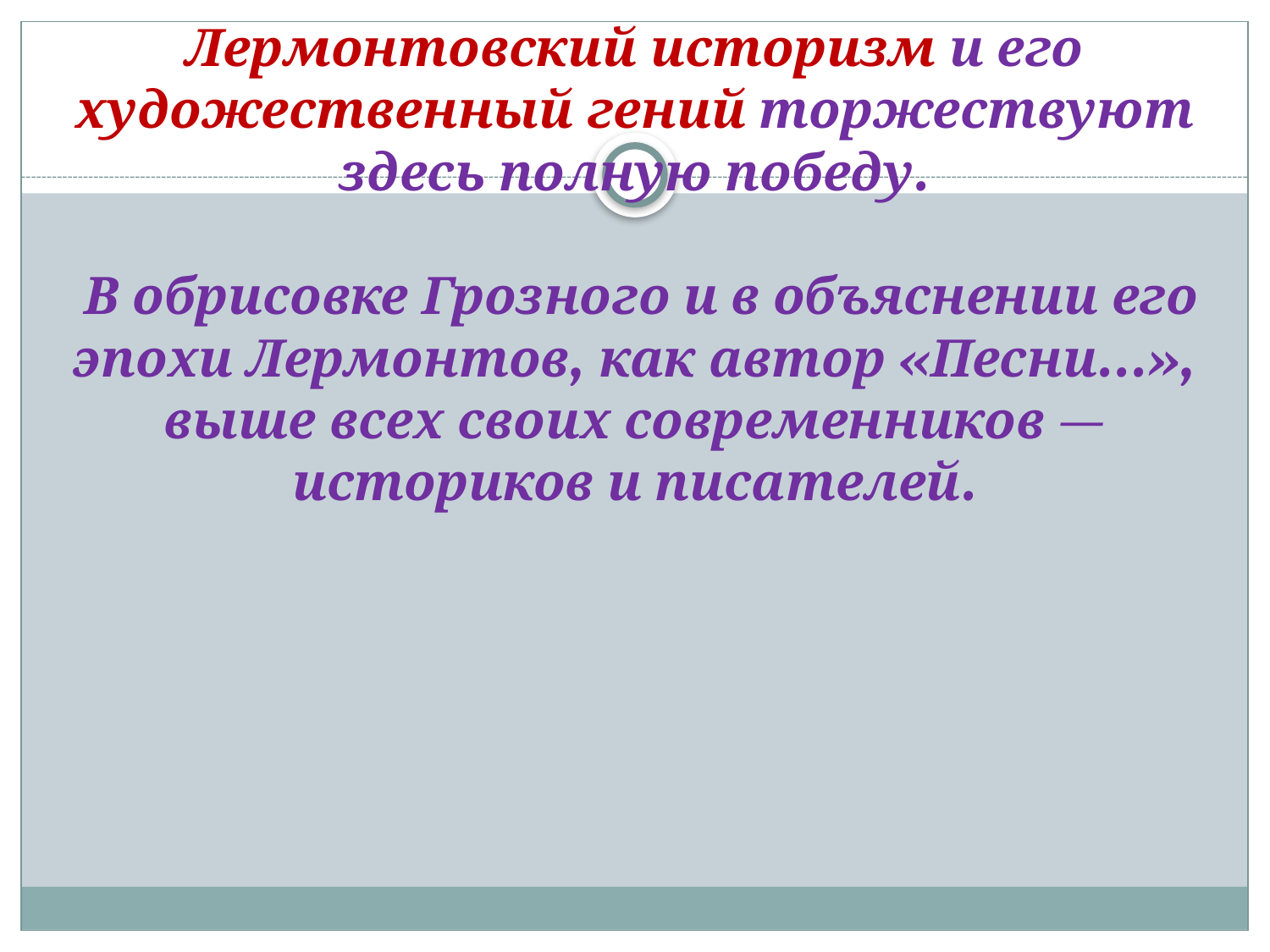

# Лермонтовский историзм и его художественный гений торжествуют здесь полную победу. В обрисовке Грозного и в объяснении его эпохи Лермонтов, как автор «Песни...», выше всех своих современников — историков и писателей.